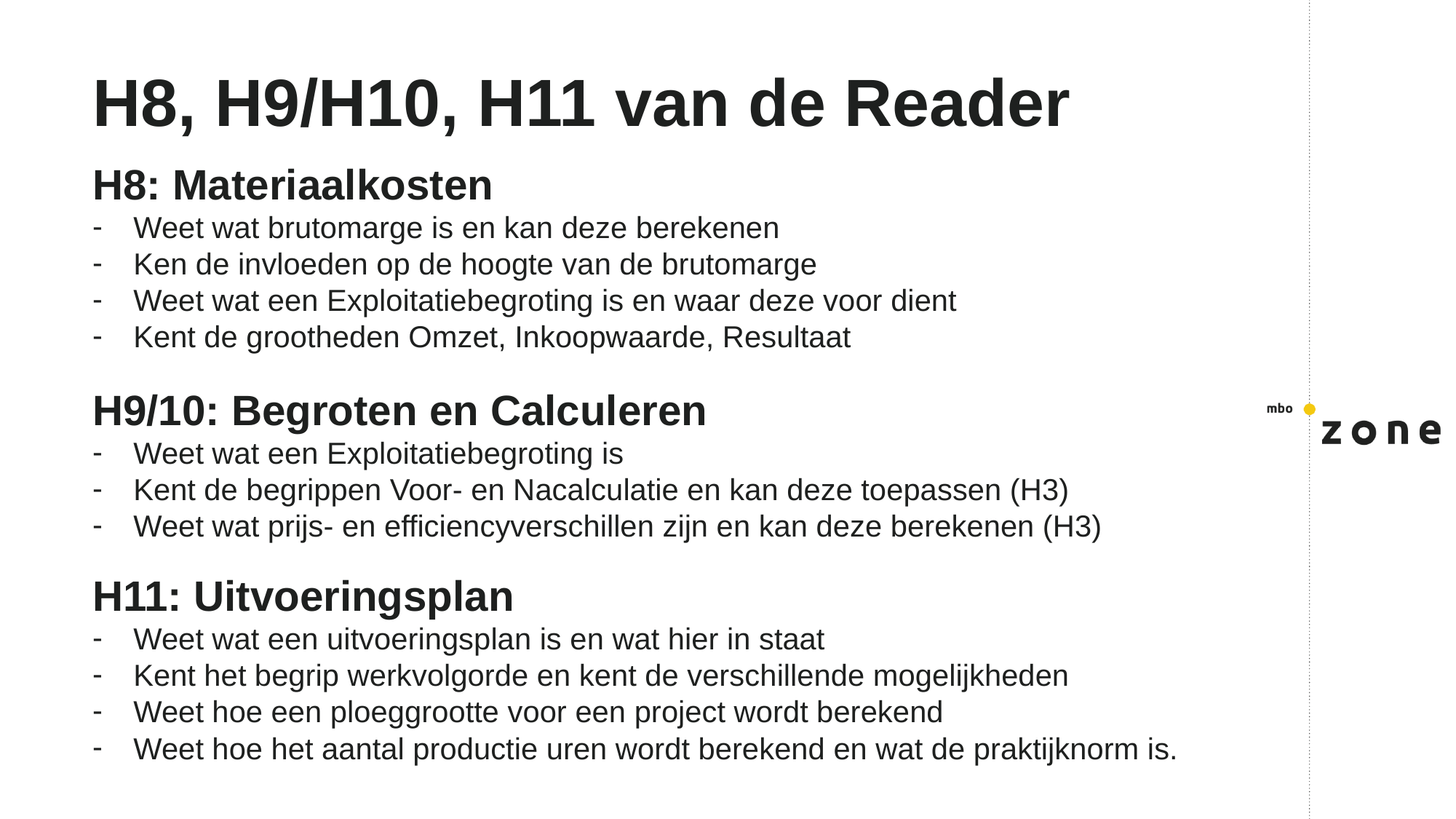

# H8, H9/H10, H11 van de Reader
H8: Materiaalkosten
Weet wat brutomarge is en kan deze berekenen
Ken de invloeden op de hoogte van de brutomarge
Weet wat een Exploitatiebegroting is en waar deze voor dient
Kent de grootheden Omzet, Inkoopwaarde, Resultaat

H9/10: Begroten en Calculeren
Weet wat een Exploitatiebegroting is
Kent de begrippen Voor- en Nacalculatie en kan deze toepassen (H3)
Weet wat prijs- en efficiencyverschillen zijn en kan deze berekenen (H3)

H11: Uitvoeringsplan
Weet wat een uitvoeringsplan is en wat hier in staat
Kent het begrip werkvolgorde en kent de verschillende mogelijkheden
Weet hoe een ploeggrootte voor een project wordt berekend
Weet hoe het aantal productie uren wordt berekend en wat de praktijknorm is.